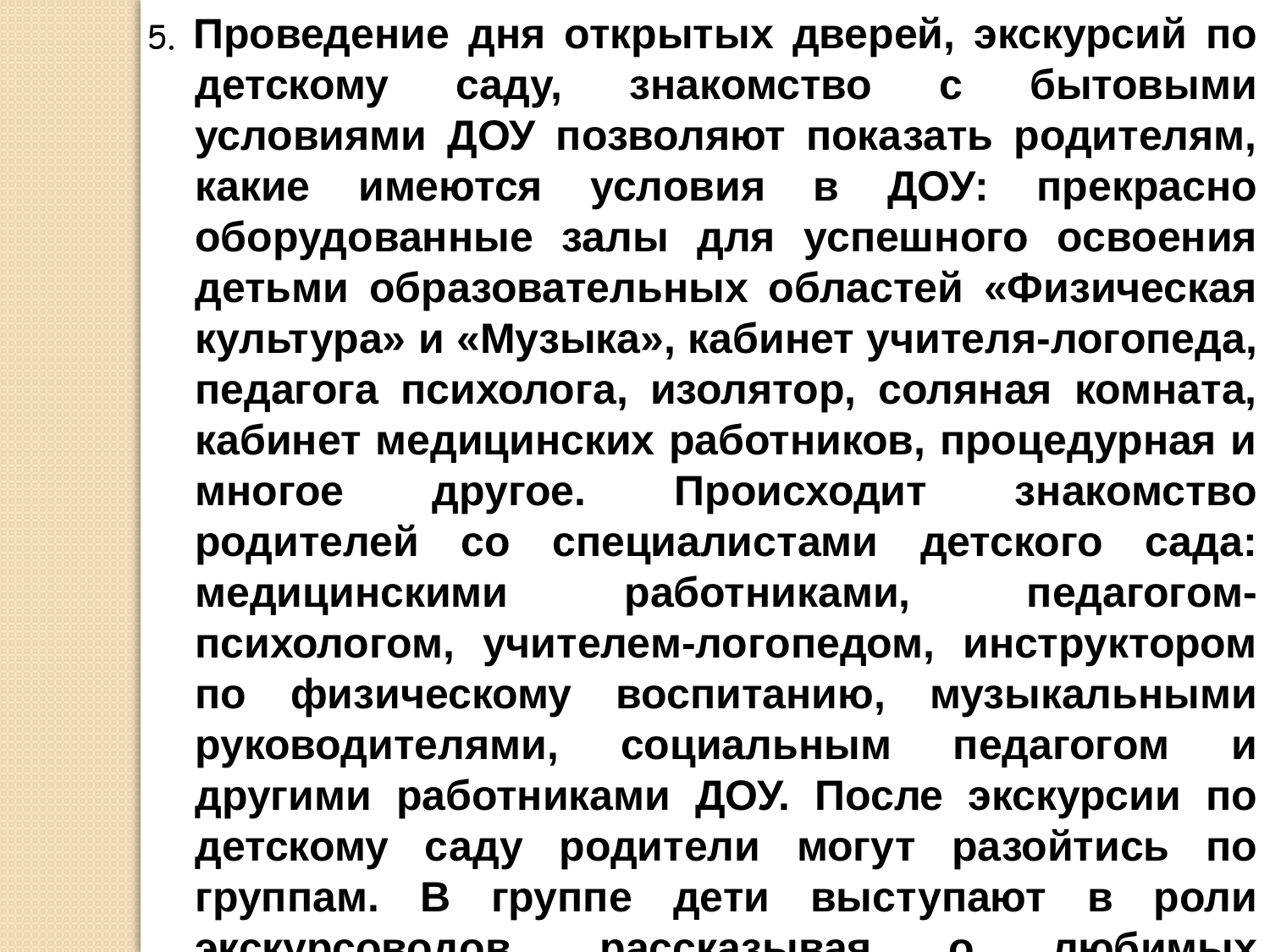

5. Проведение дня открытых дверей, экскурсий по детскому саду, знакомство с бытовыми условиями ДОУ позволяют показать родителям, какие имеются условия в ДОУ: прекрасно оборудованные залы для успешного освоения детьми образовательных областей «Физическая культура» и «Музыка», кабинет учителя-логопеда, педагога психолога, изолятор, соляная комната, кабинет медицинских работников, процедурная и многое другое. Происходит знакомство родителей со специалистами детского сада: медицинскими работниками, педагогом-психологом, учителем-логопедом, инструктором по физическому воспитанию, музыкальными руководителями, социальным педагогом и другими работниками ДОУ. После экскурсии по детскому саду родители могут разойтись по группам. В группе дети выступают в роли экскурсоводов, рассказывая о любимых игрушках, играх, уголках.